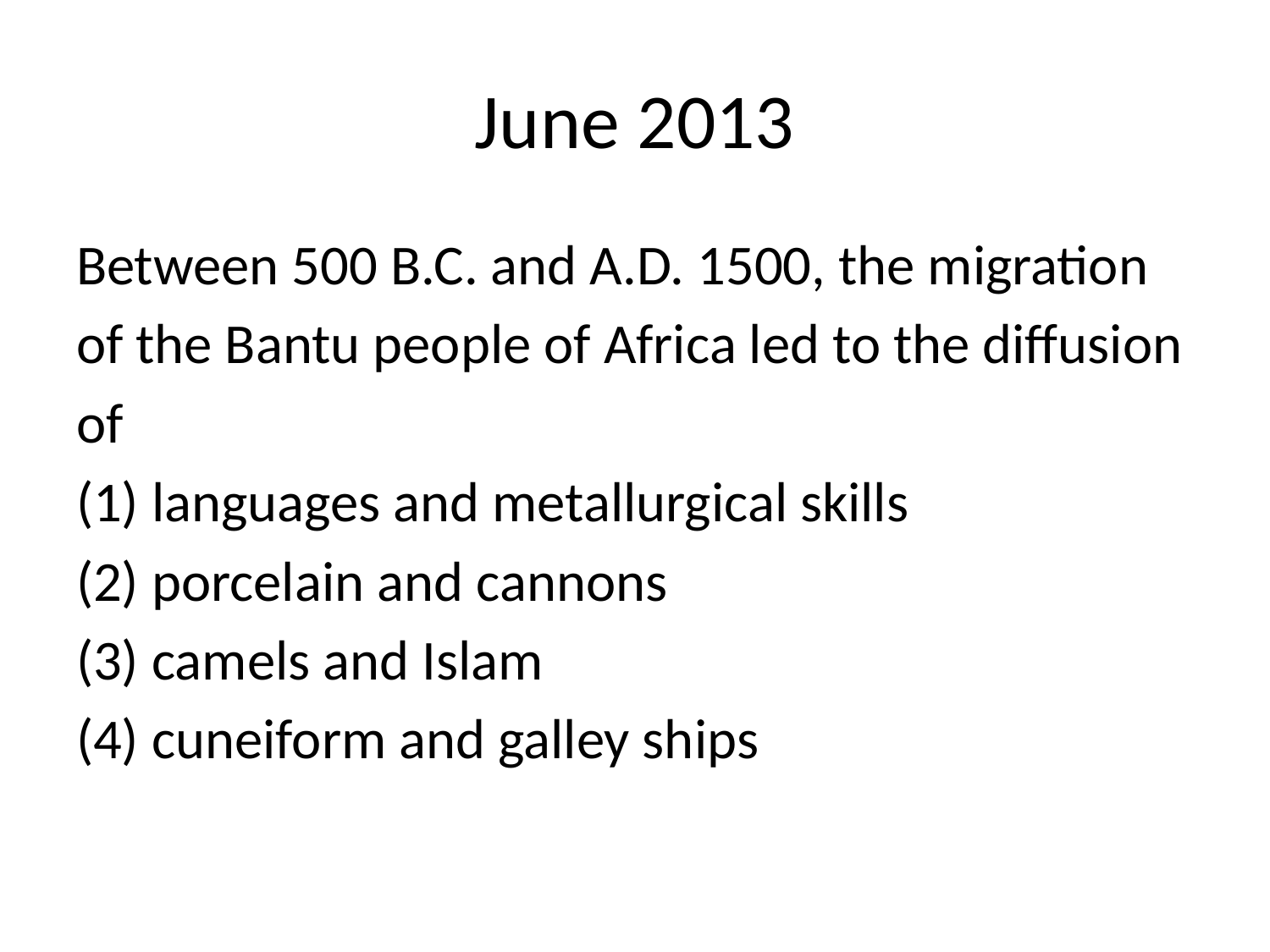

# June 2013
Between 500 B.C. and A.D. 1500, the migration
of the Bantu people of Africa led to the diffusion
of
(1) languages and metallurgical skills
(2) porcelain and cannons
(3) camels and Islam
(4) cuneiform and galley ships